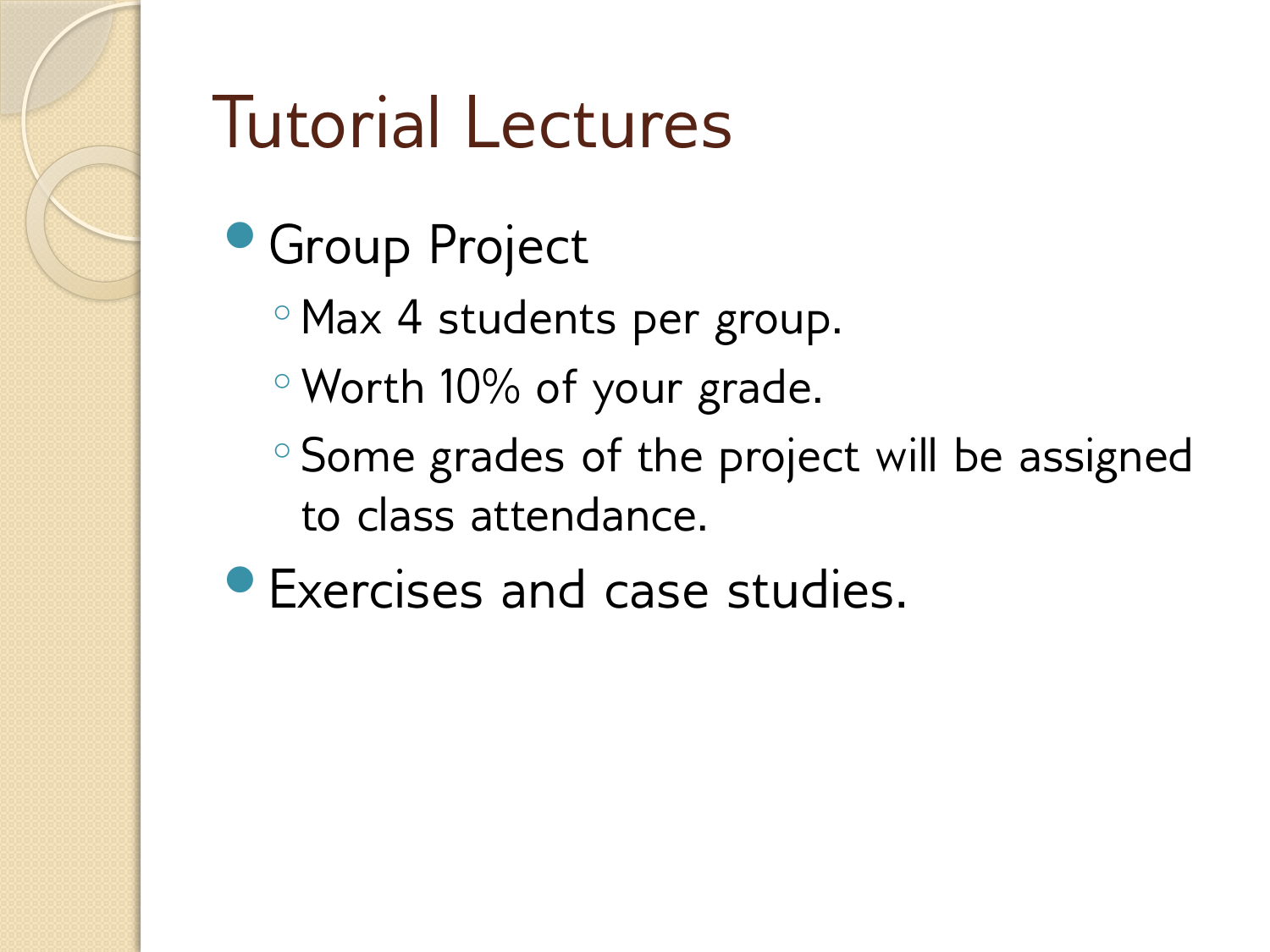

# Tutorial Lectures
Group Project
Max 4 students per group.
Worth 10% of your grade.
Some grades of the project will be assigned to class attendance.
Exercises and case studies.